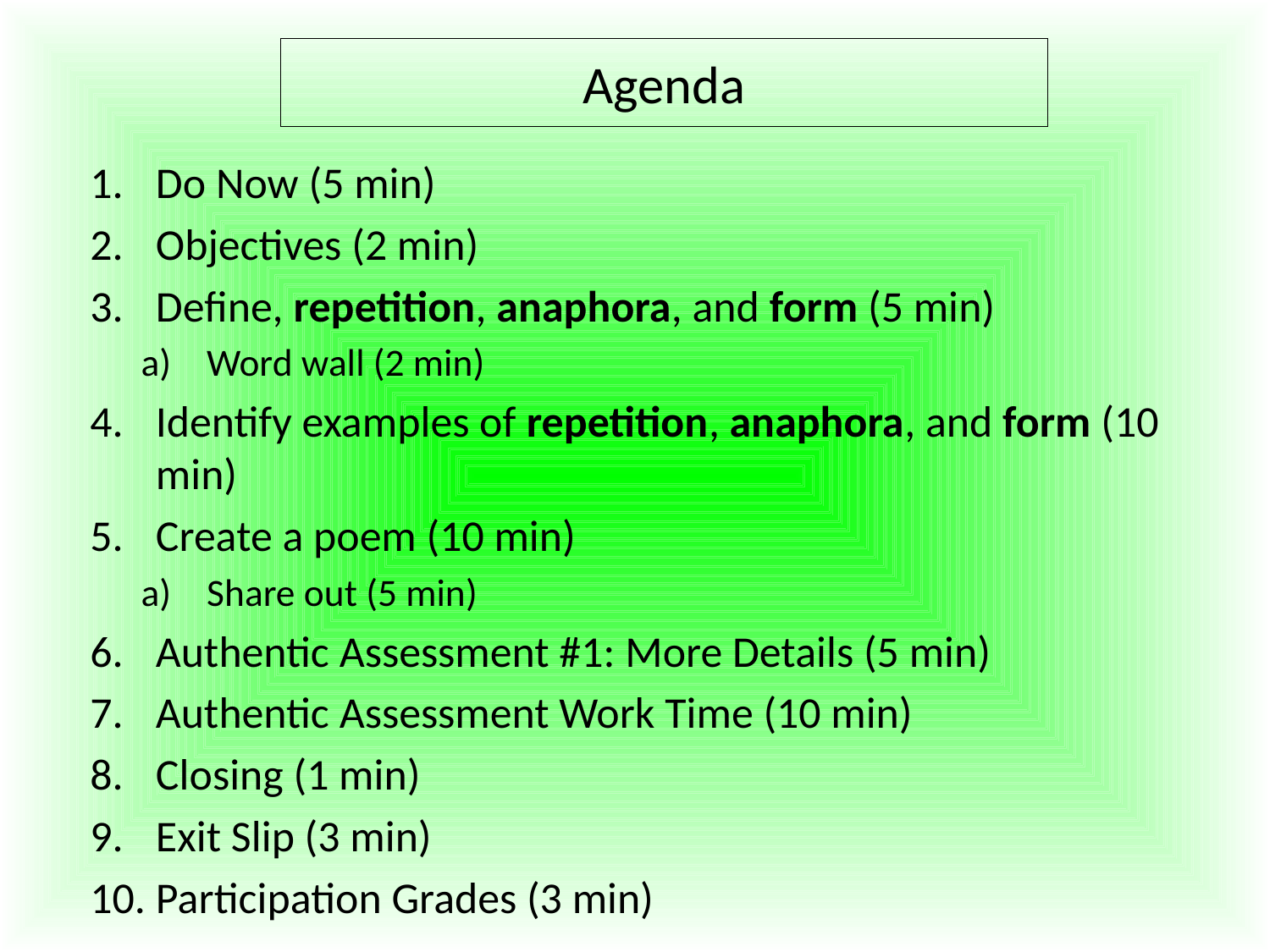

Agenda
Do Now (5 min)
Objectives (2 min)
Define, repetition, anaphora, and form (5 min)
Word wall (2 min)
Identify examples of repetition, anaphora, and form (10 min)
Create a poem (10 min)
Share out (5 min)
Authentic Assessment #1: More Details (5 min)
Authentic Assessment Work Time (10 min)
Closing (1 min)
Exit Slip (3 min)
Participation Grades (3 min)